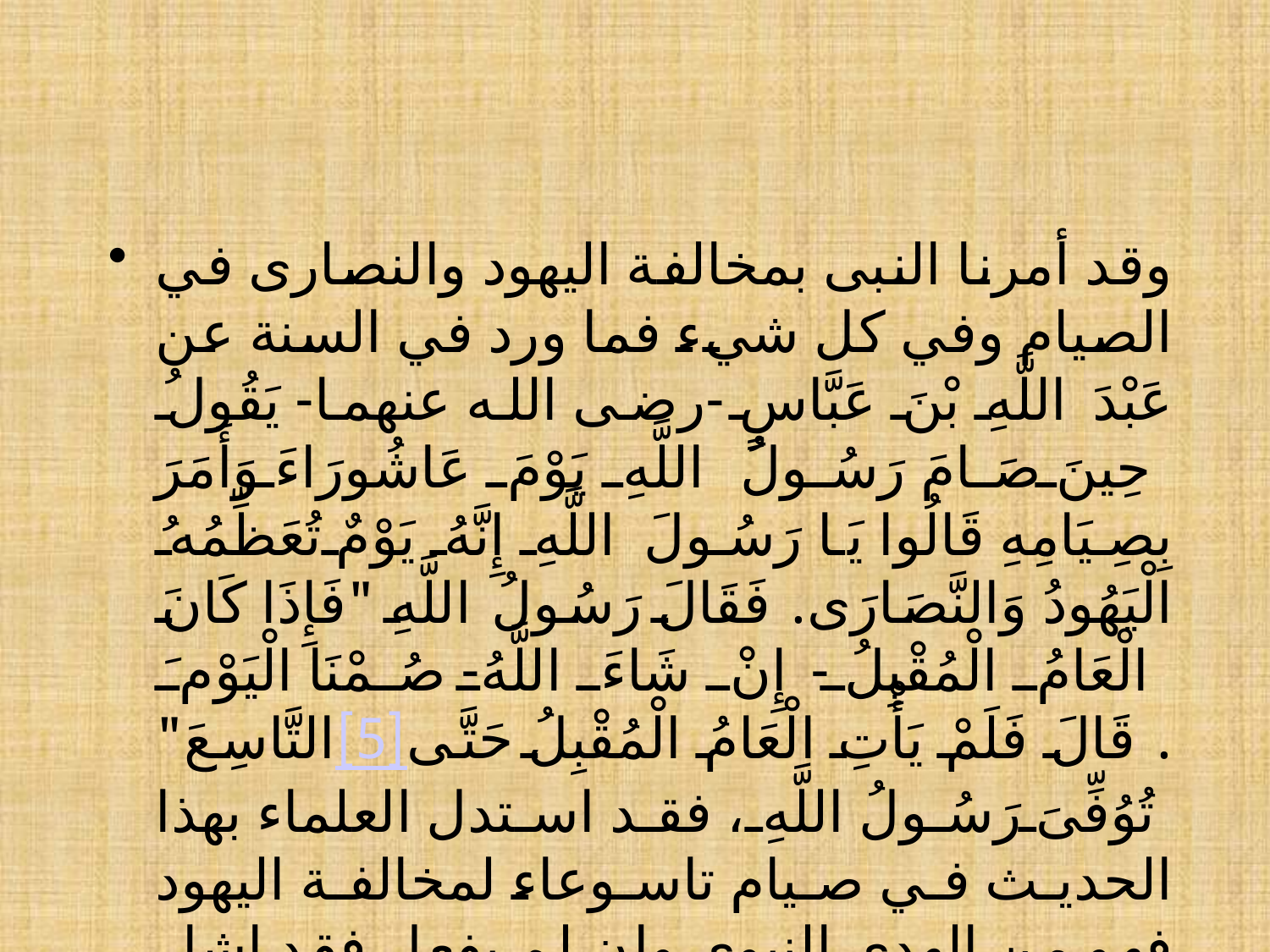

#
وقد أمرنا النبى بمخالفة اليهود والنصارى في الصيام وفي كل شيء فما ورد في السنة عن عَبْدَ اللَّهِ بْنَ عَبَّاسٍ -رضى الله عنهما- يَقُولُ حِينَ صَامَ رَسُولُ اللَّهِ يَوْمَ عَاشُورَاءَ وَأَمَرَ بِصِيَامِهِ قَالُوا يَا رَسُولَ اللَّهِ إِنَّهُ يَوْمٌ تُعَظِّمُهُ الْيَهُودُ وَالنَّصَارَى. فَقَالَ رَسُولُ اللَّهِ "فَإِذَا كَانَ الْعَامُ الْمُقْبِلُ -إِنْ شَاءَ اللَّهُ- صُمْنَا الْيَوْمَ التَّاسِعَ"[5]. قَالَ فَلَمْ يَأْتِ الْعَامُ الْمُقْبِلُ حَتَّى تُوُفِّىَ رَسُولُ اللَّهِ، فقد استدل العلماء بهذا الحديث في صيام تاسوعاء لمخالفة اليهود فهو من الهدى النبوى وإن لم يفعل فقد اشار عليه وأصبح سنة متبعة، أما صيام اليوم التاسع، فقد نقل النووي -رحمه الله- عن العلماء في ذلك عدة وجوه: